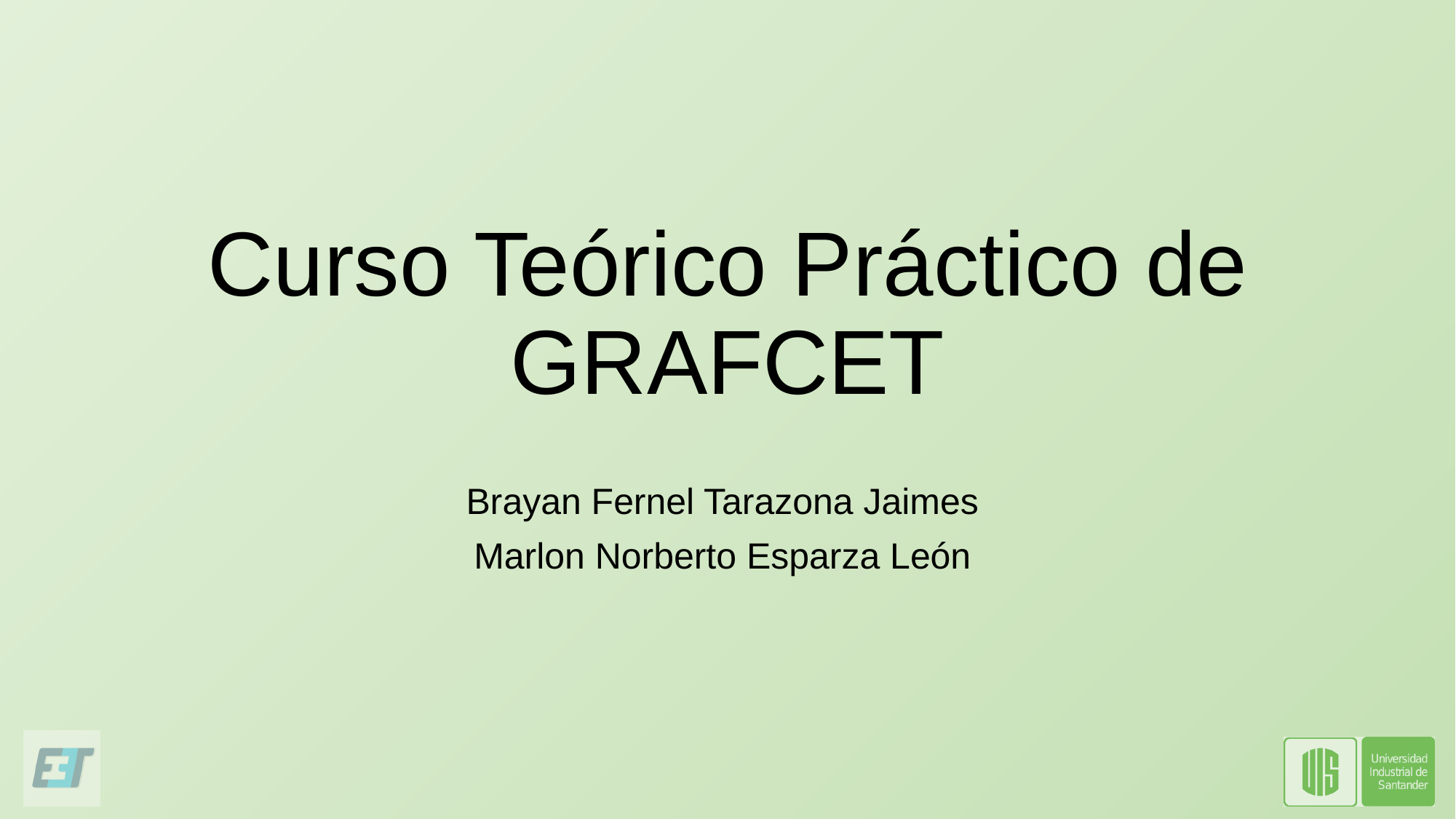

# Curso Teórico Práctico de GRAFCET
Brayan Fernel Tarazona Jaimes
Marlon Norberto Esparza León